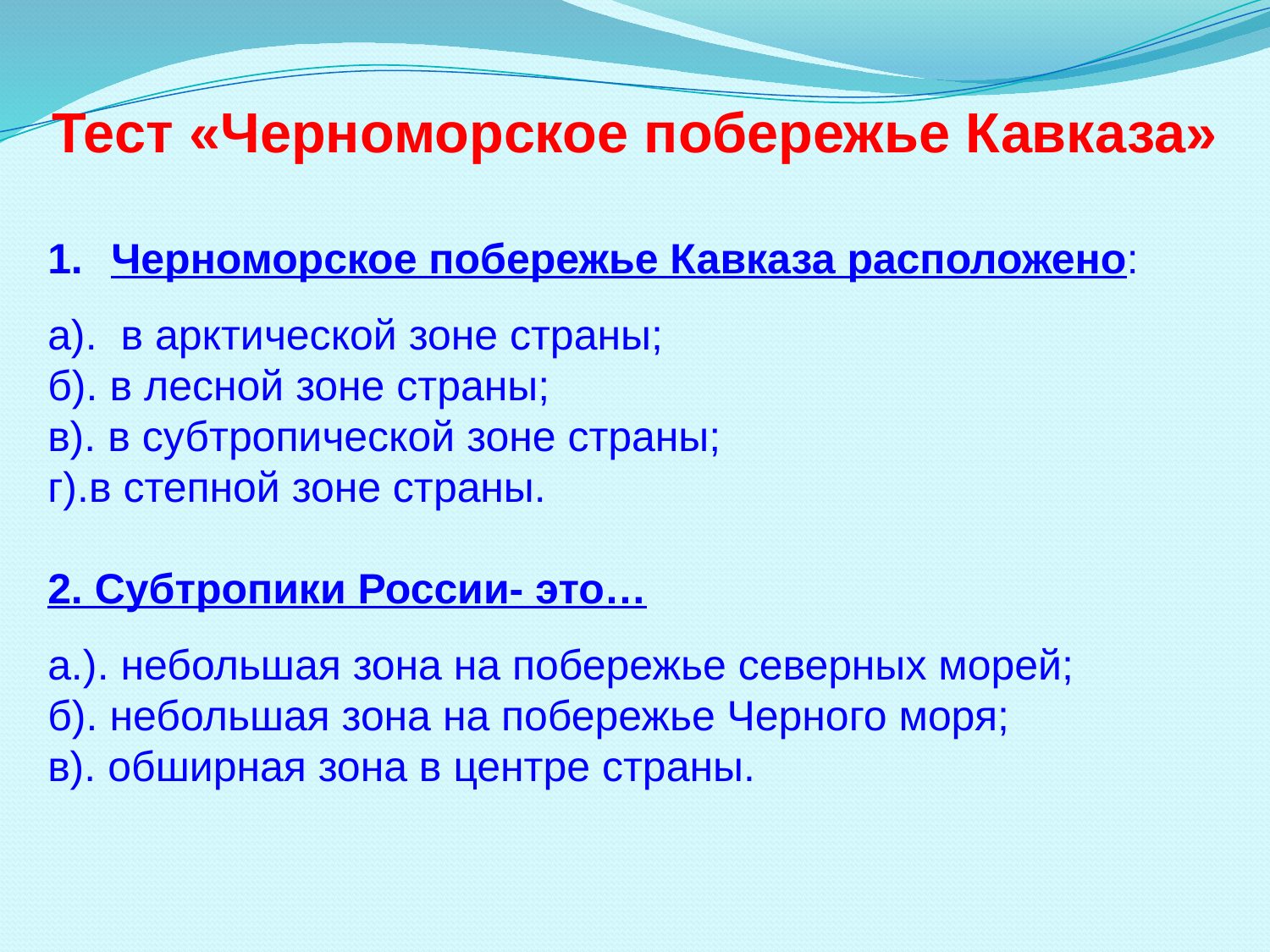

Тест «Черноморское побережье Кавказа»

Черноморское побережье Кавказа расположено:

а).  в арктической зоне страны;
б). в лесной зоне страны;
в). в субтропической зоне страны;
г).в степной зоне страны.
2. Субтропики России- это…

а.). небольшая зона на побережье северных морей;
б). небольшая зона на побережье Черного моря;
в). обширная зона в центре страны.